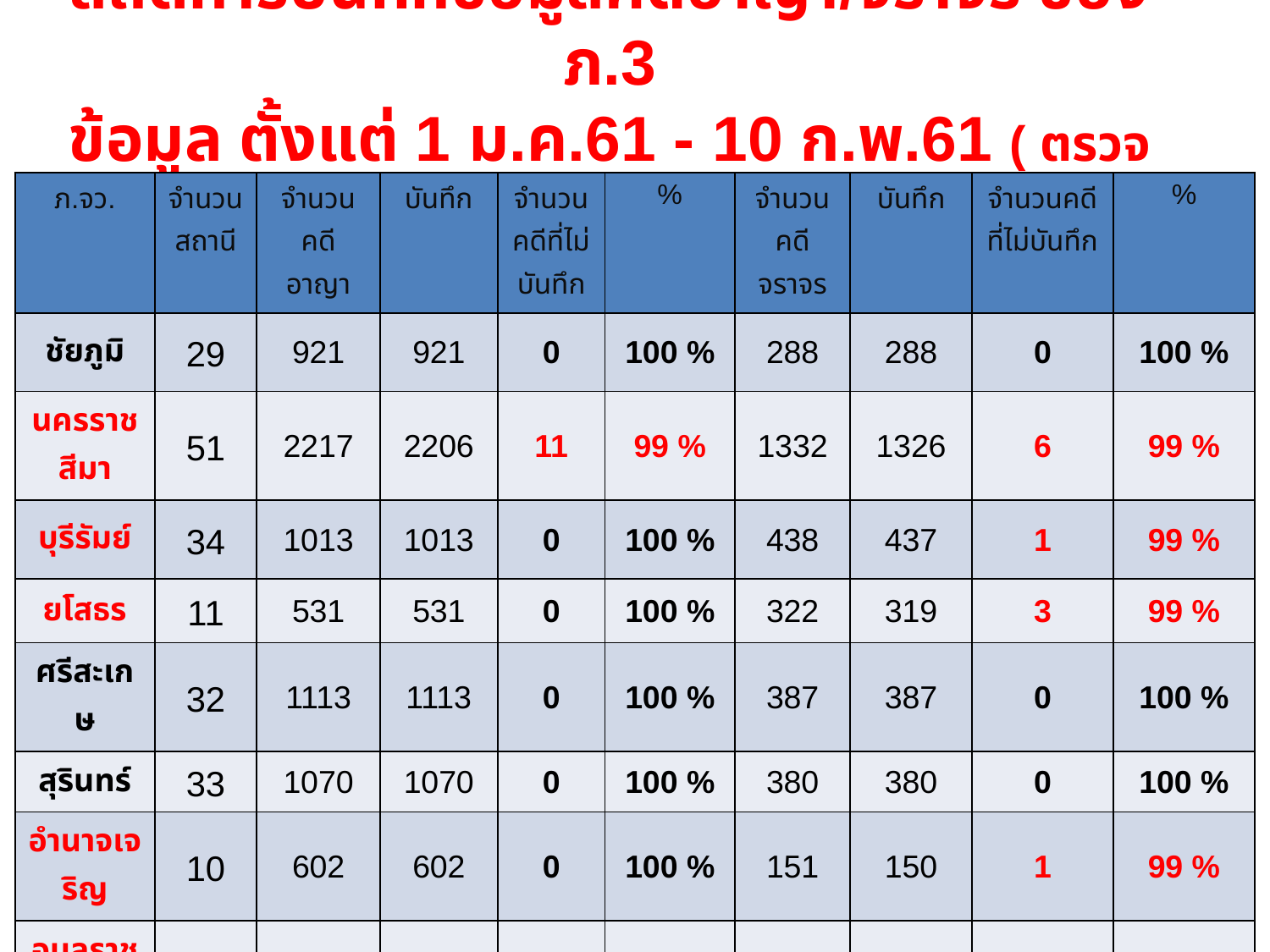

# สถิติการบันทึกข้อมูลคดีอาญา/จราจร ของ ภ.3 ข้อมูล ตั้งแต่ 1 ม.ค.61 - 10 ก.พ.61 ( ตรวจสอบ ณ 12 ก.พ.61 )

| ภ.จว. | จำนวนสถานี | จำนวนคดีอาญา | บันทึก | จำนวนคดีที่ไม่บันทึก | % | จำนวน คดีจราจร | บันทึก | จำนวนคดีที่ไม่บันทึก | % |
| --- | --- | --- | --- | --- | --- | --- | --- | --- | --- |
| ชัยภูมิ | 29 | 921 | 921 | 0 | 100 % | 288 | 288 | 0 | 100 % |
| นครราชสีมา | 51 | 2217 | 2206 | 11 | 99 % | 1332 | 1326 | 6 | 99 % |
| บุรีรัมย์ | 34 | 1013 | 1013 | 0 | 100 % | 438 | 437 | 1 | 99 % |
| ยโสธร | 11 | 531 | 531 | 0 | 100 % | 322 | 319 | 3 | 99 % |
| ศรีสะเกษ | 32 | 1113 | 1113 | 0 | 100 % | 387 | 387 | 0 | 100 % |
| สุรินทร์ | 33 | 1070 | 1070 | 0 | 100 % | 380 | 380 | 0 | 100 % |
| อำนาจเจริญ | 10 | 602 | 602 | 0 | 100 % | 151 | 150 | 1 | 99 % |
| อุบลราชธานี | 36 | 2566 | 2566 | 0 | 100 % | 506 | 502 | 4 | 99 % |
| รวม | 236 | 10033 | 10022 | 11 | 99 % | 3804 | 3789 | 15 | 99 % |